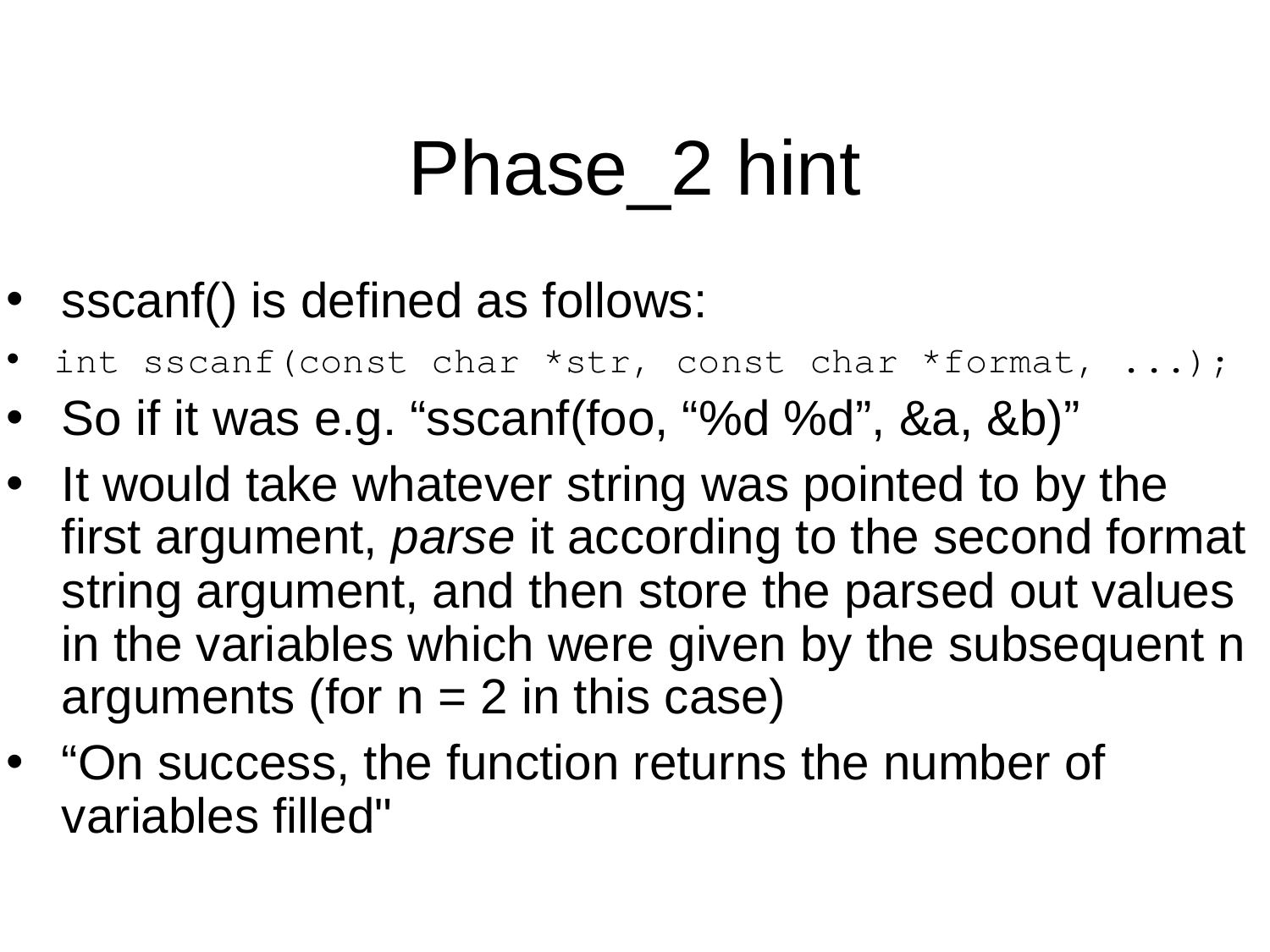

Phase_2 hint
sscanf() is defined as follows:
int sscanf(const char *str, const char *format, ...);
So if it was e.g. “sscanf(foo, “%d %d”, &a, &b)”
It would take whatever string was pointed to by the first argument, parse it according to the second format string argument, and then store the parsed out values in the variables which were given by the subsequent n arguments (for n = 2 in this case)
“On success, the function returns the number of variables filled"